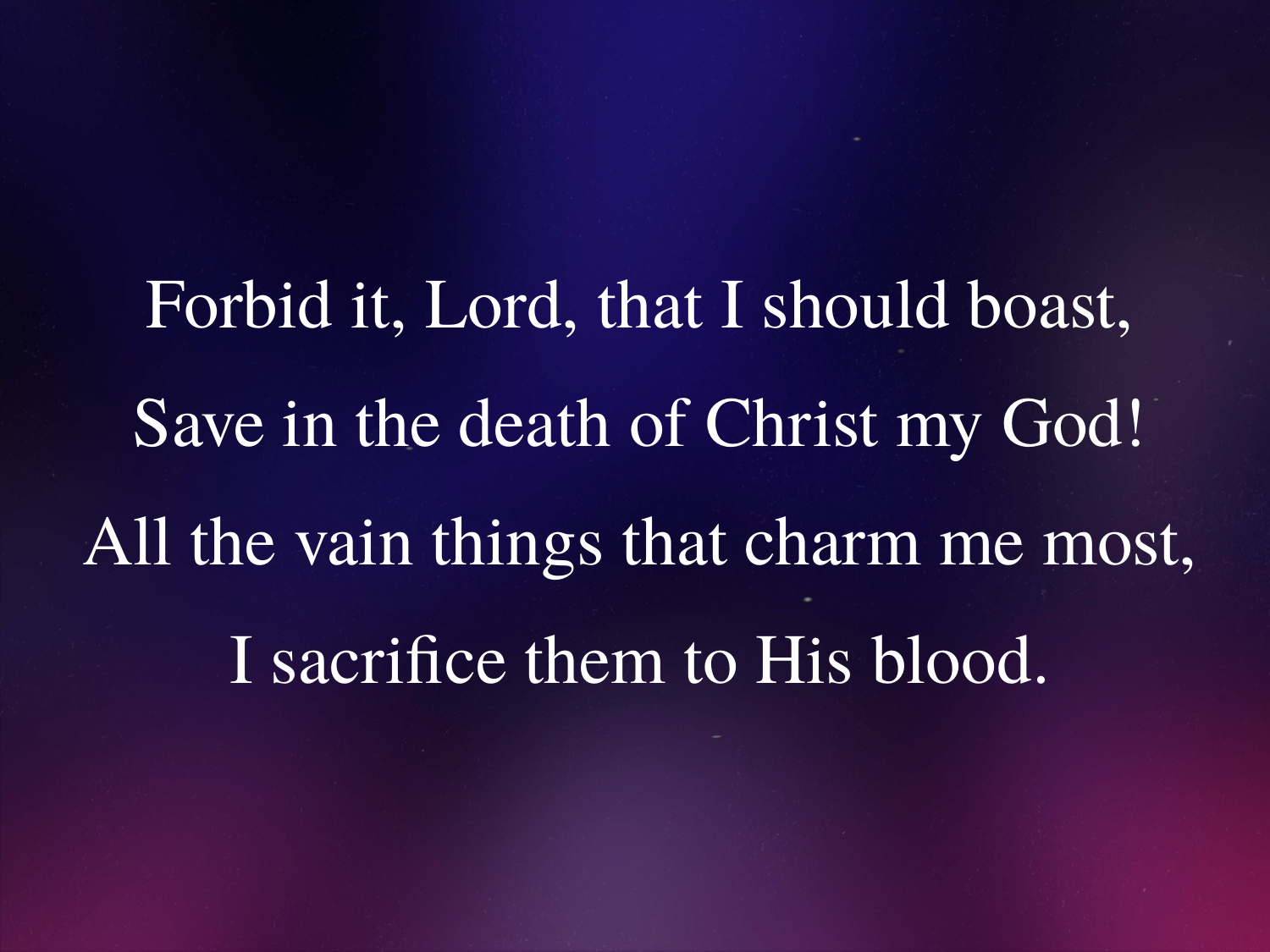

# Forbid it, Lord, that I should boast, Save in the death of Christ my God! All the vain things that charm me most, I sacrifice them to His blood.